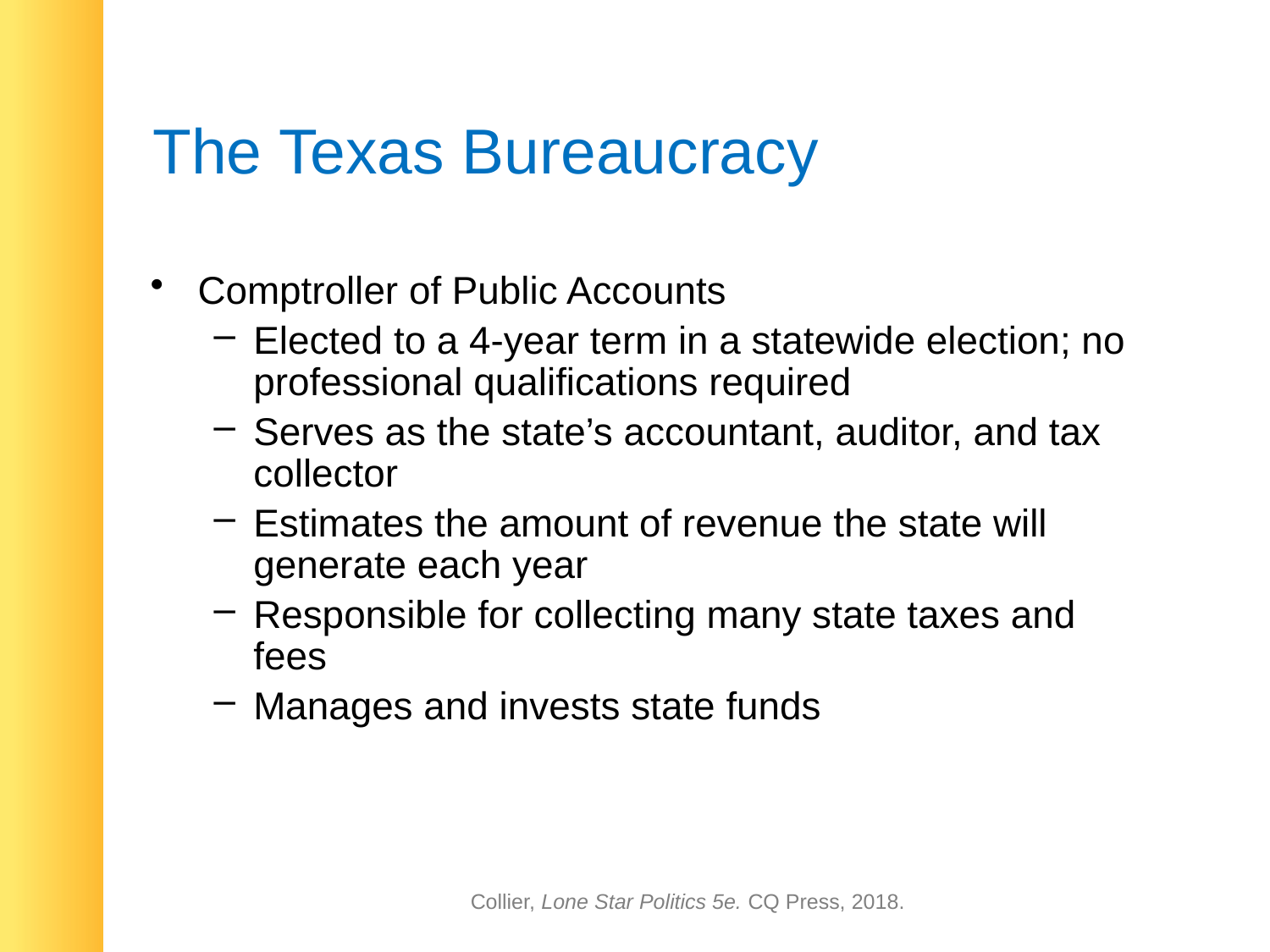

# The Texas Bureaucracy
Comptroller of Public Accounts
Elected to a 4-year term in a statewide election; no professional qualifications required
Serves as the state’s accountant, auditor, and tax collector
Estimates the amount of revenue the state will generate each year
Responsible for collecting many state taxes and fees
Manages and invests state funds
Collier, Lone Star Politics 5e. CQ Press, 2018.